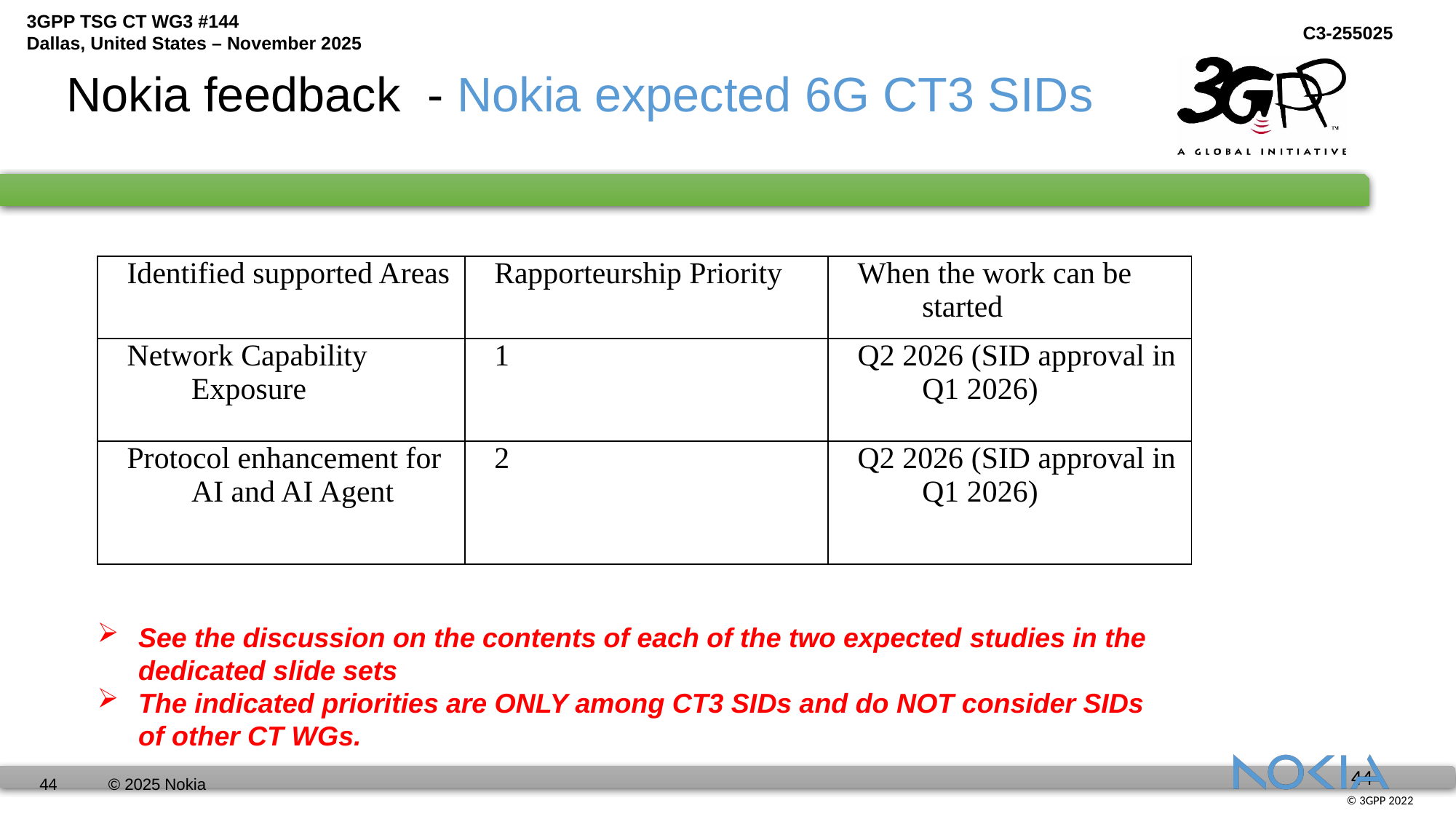

Nokia feedback  - Nokia expected 6G CT3 SIDs

| Identified supported Areas | Rapporteurship Priority | When the work can be started |
| --- | --- | --- |
| Network Capability Exposure | 1 | Q2 2026 (SID approval in Q1 2026) |
| Protocol enhancement for AI and AI Agent | 2 | Q2 2026 (SID approval in Q1 2026) |
See the discussion on the contents of each of the two expected studies in the dedicated slide sets
The indicated priorities are ONLY among CT3 SIDs and do NOT consider SIDs of other CT WGs.